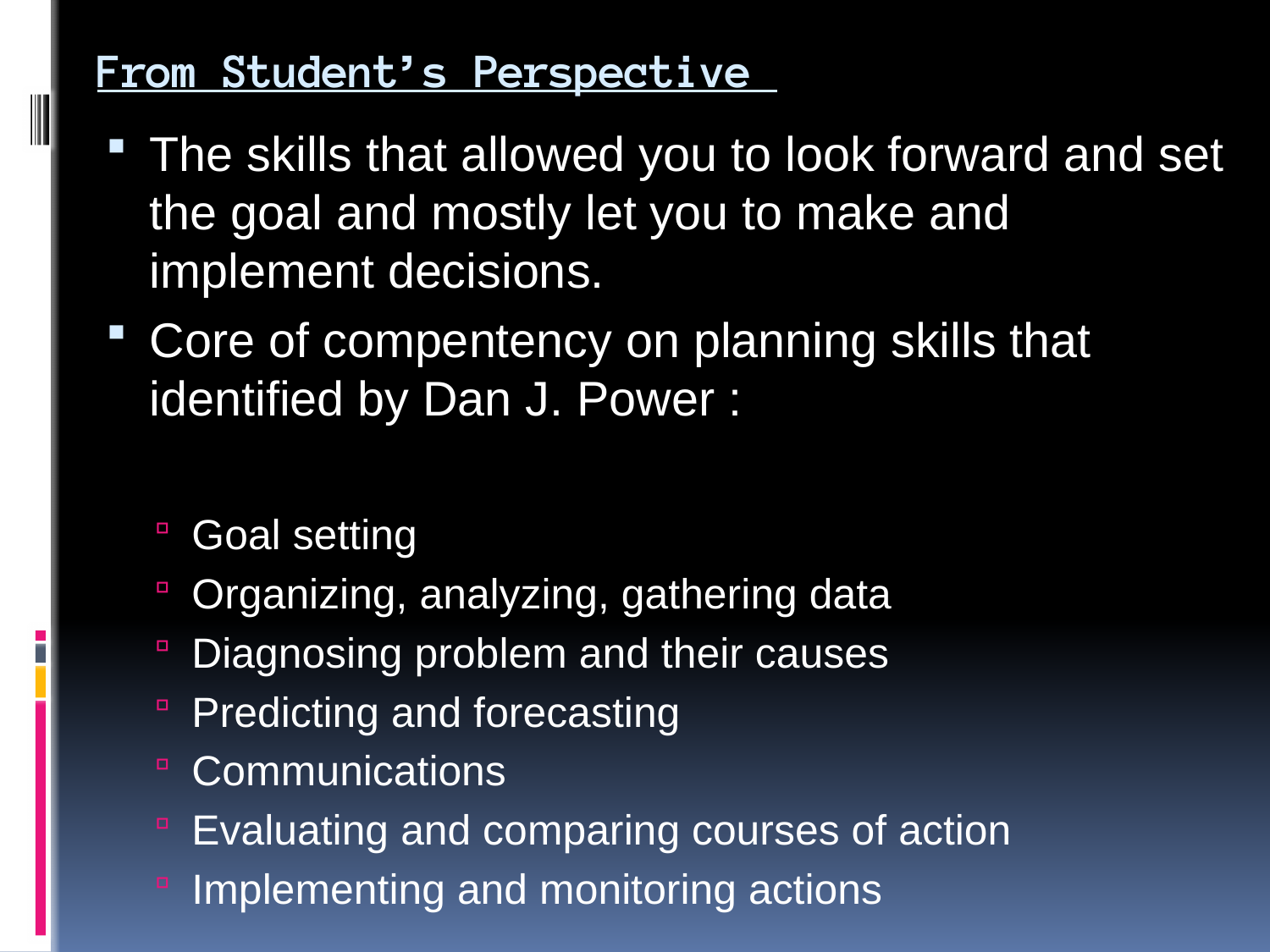

# From Student’s Perspective
The skills that allowed you to look forward and set the goal and mostly let you to make and implement decisions.
Core of compentency on planning skills that identified by Dan J. Power :

Goal setting
Organizing, analyzing, gathering data
Diagnosing problem and their causes
Predicting and forecasting
Communications
Evaluating and comparing courses of action
Implementing and monitoring actions